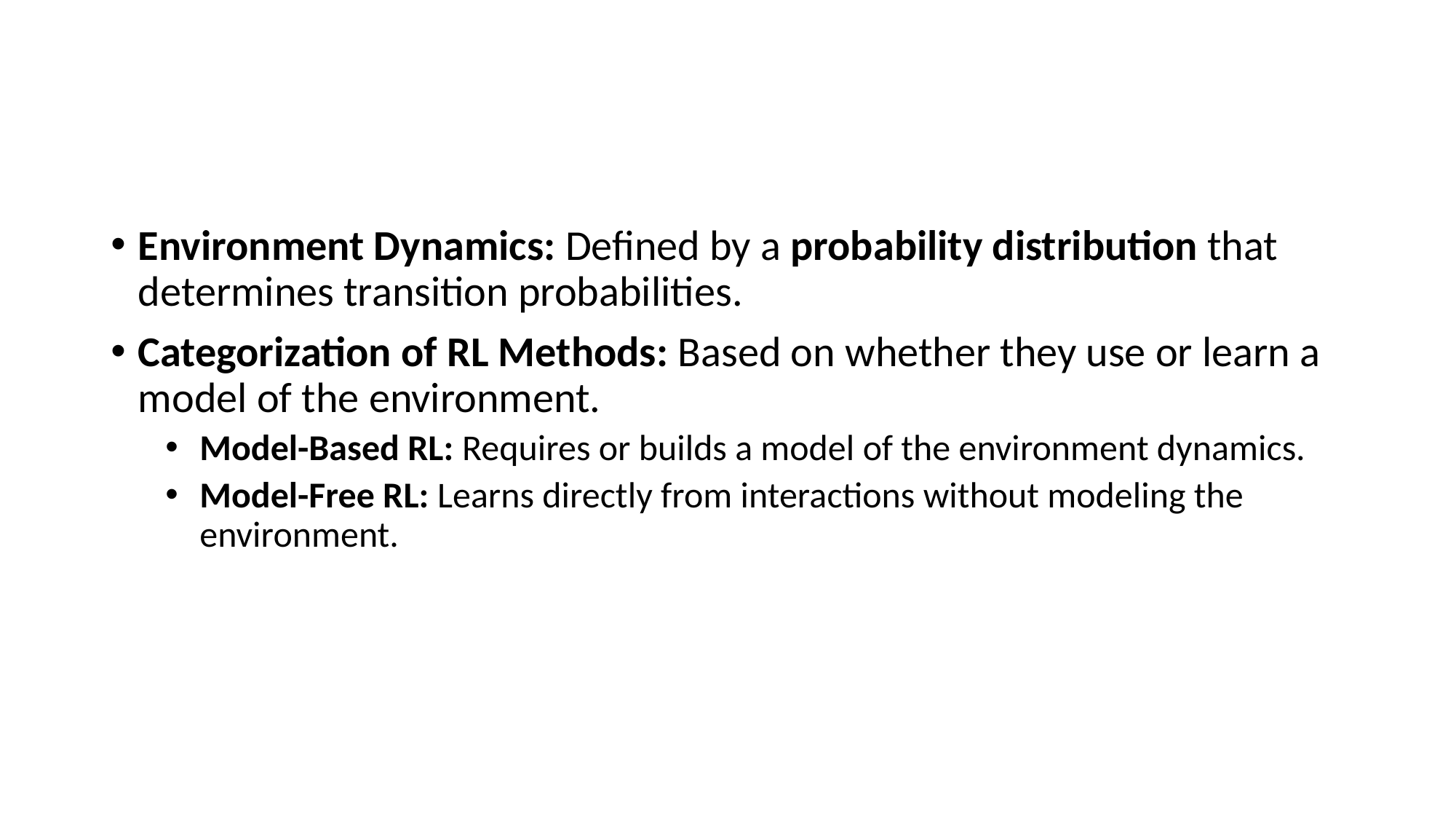

#
Environment Dynamics: Defined by a probability distribution that determines transition probabilities.
Categorization of RL Methods: Based on whether they use or learn a model of the environment.
Model-Based RL: Requires or builds a model of the environment dynamics.
Model-Free RL: Learns directly from interactions without modeling the environment.